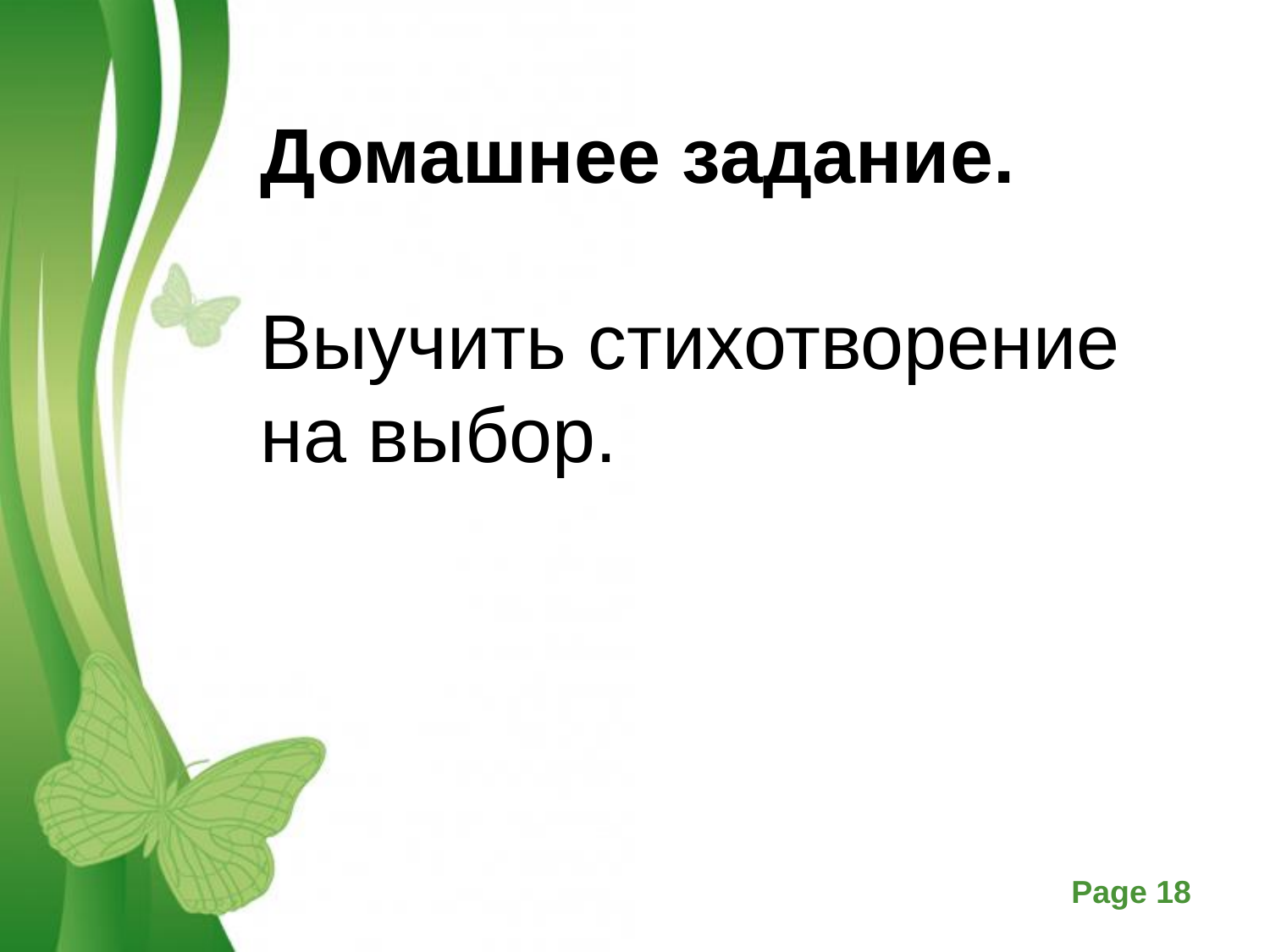

# Домашнее задание. Выучить стихотворение на выбор.